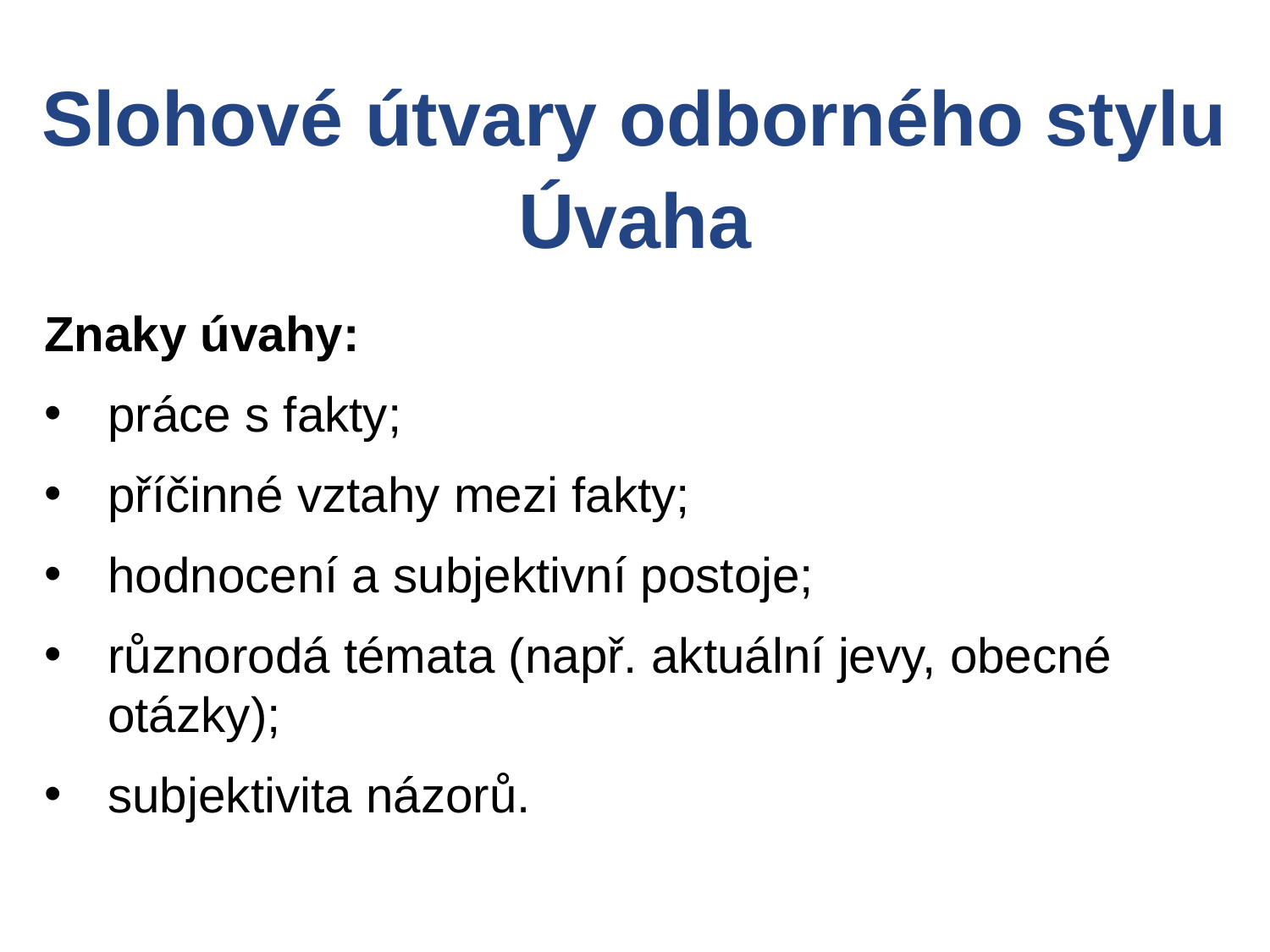

Slohové útvary odborného stylu
Úvaha
Znaky úvahy:
práce s fakty;
příčinné vztahy mezi fakty;
hodnocení a subjektivní postoje;
různorodá témata (např. aktuální jevy, obecné otázky);
subjektivita názorů.